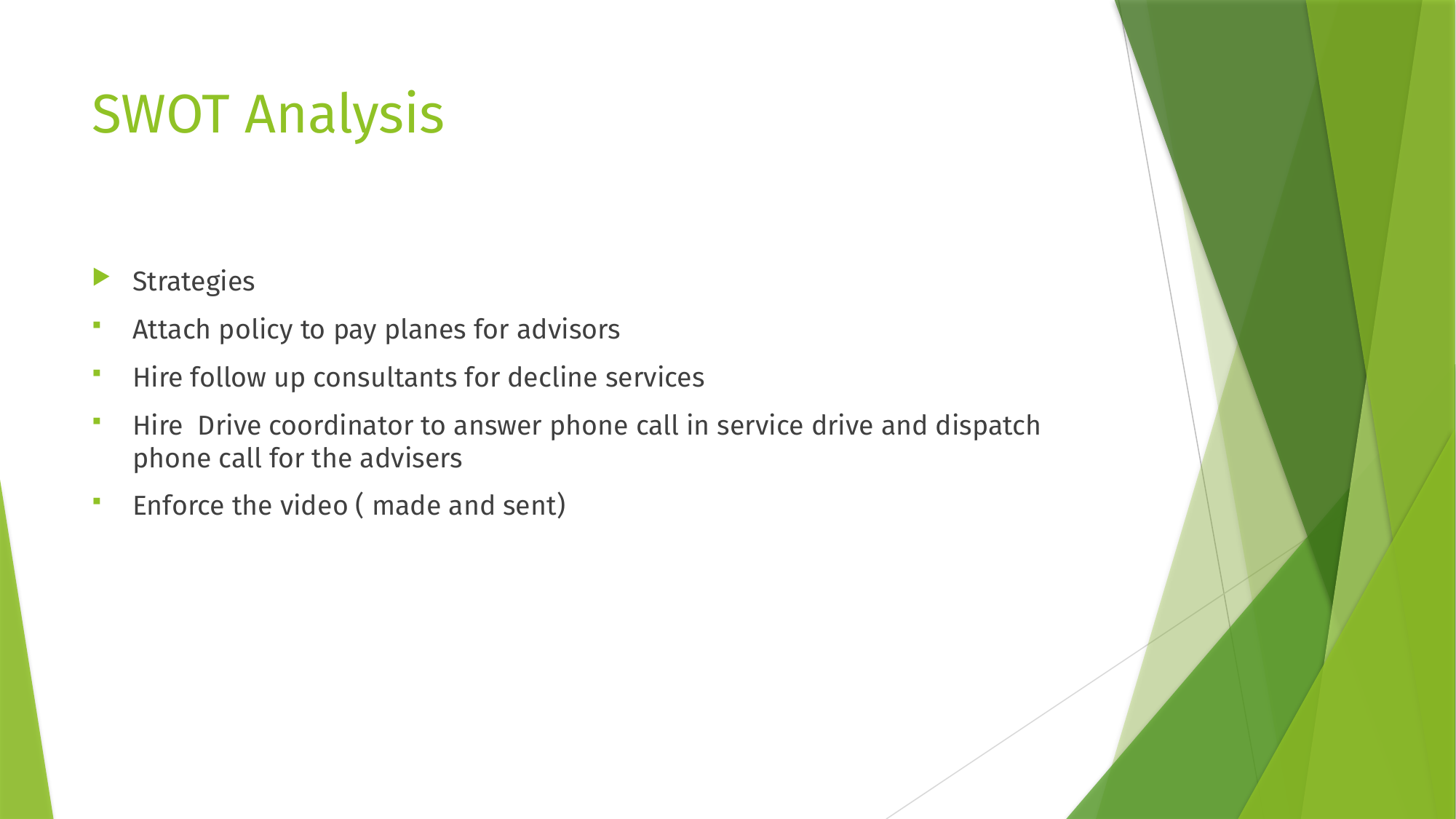

# SWOT Analysis
Strategies
Attach policy to pay planes for advisors
Hire follow up consultants for decline services
Hire  Drive coordinator to answer phone call in service drive and dispatch phone call for the advisers
Enforce the video ( made and sent)